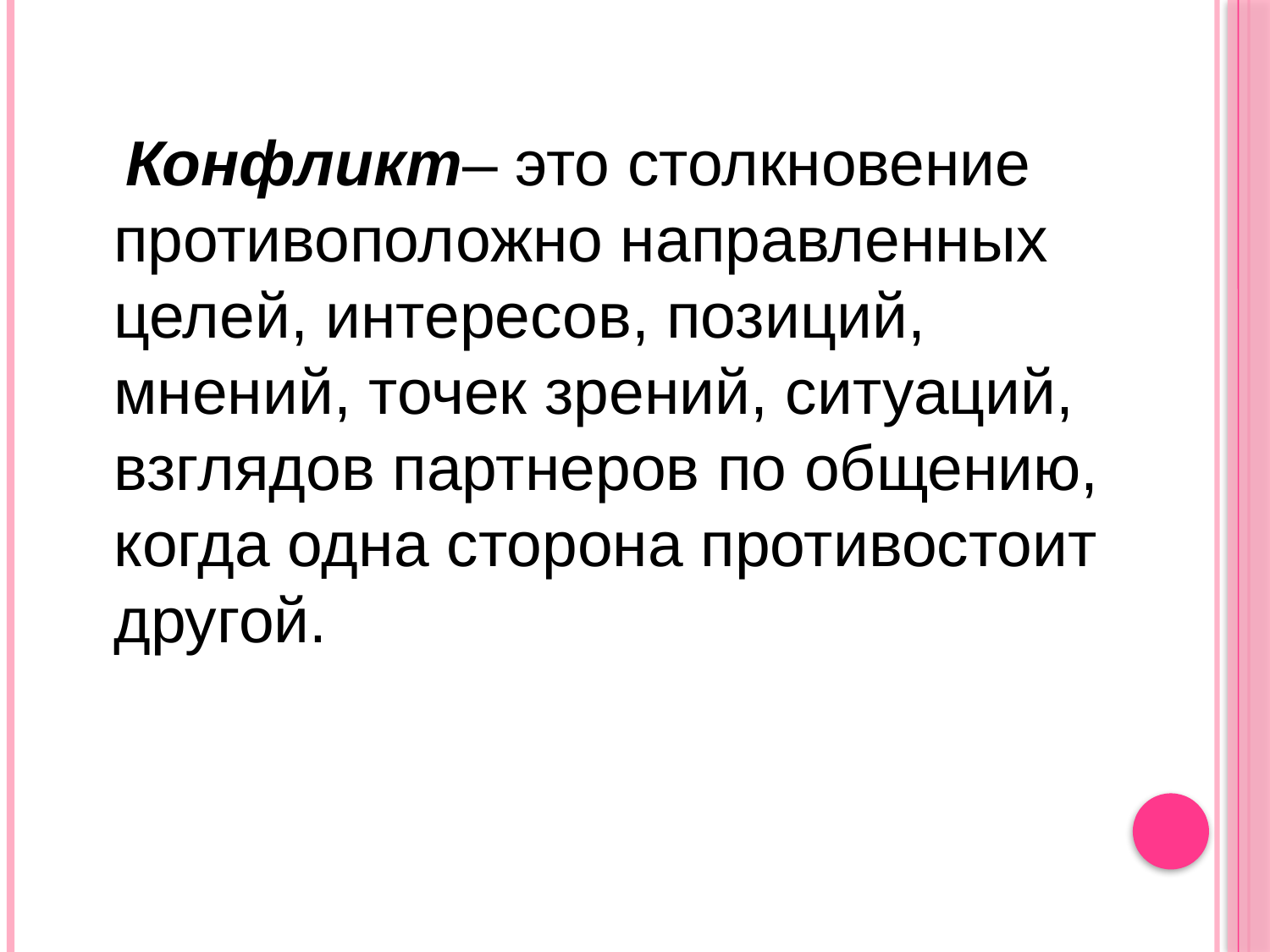

#
Конфликт– это столкновение противоположно направленных целей, интересов, позиций, мнений, точек зрений, ситуаций, взглядов партнеров по общению, когда одна сторона противостоит другой.